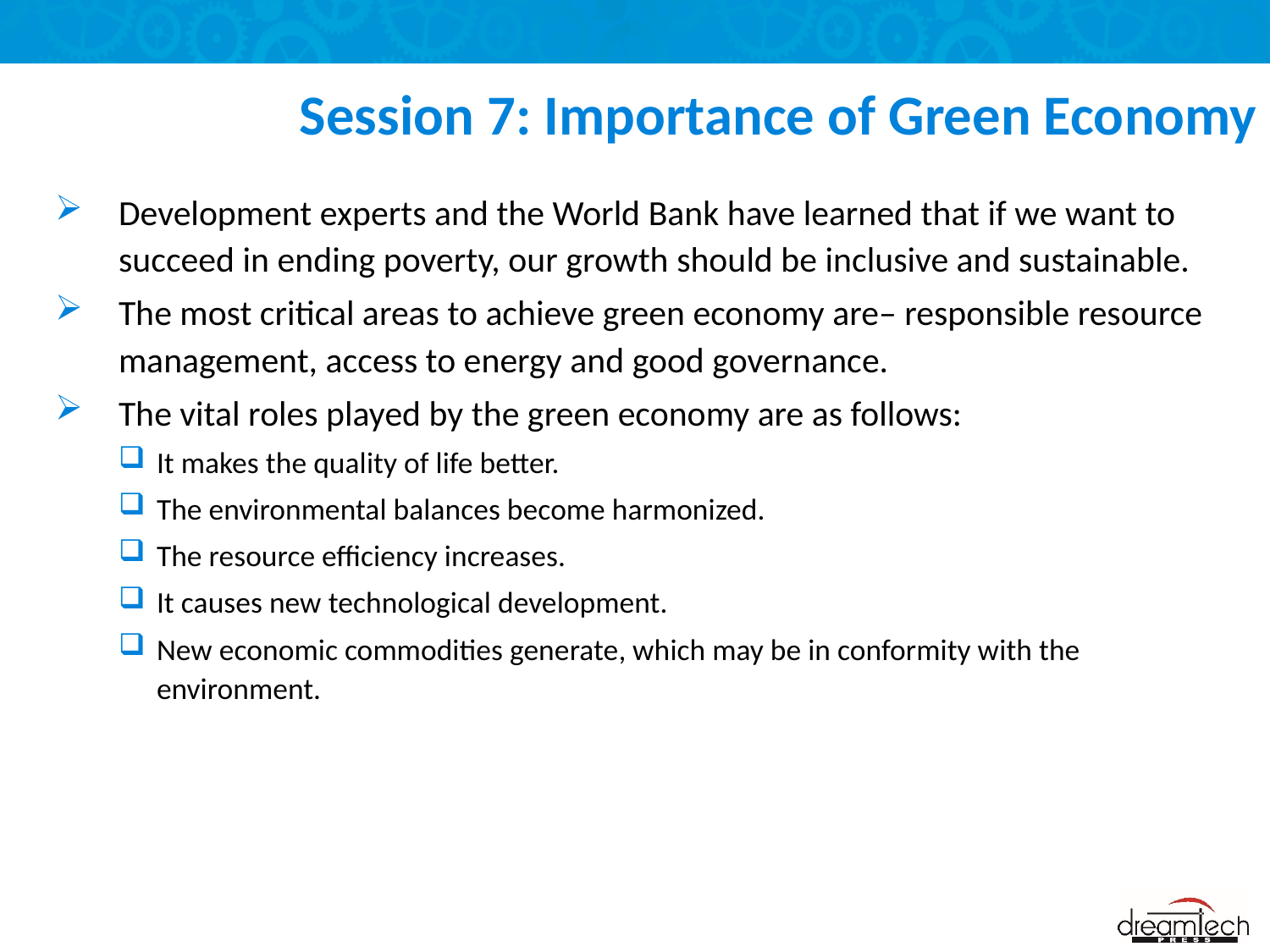

# Session 7: Importance of Green Economy
Development experts and the World Bank have learned that if we want to succeed in ending poverty, our growth should be inclusive and sustainable.
The most critical areas to achieve green economy are– responsible resource management, access to energy and good governance.
The vital roles played by the green economy are as follows:
It makes the quality of life better.
The environmental balances become harmonized.
The resource efficiency increases.
It causes new technological development.
New economic commodities generate, which may be in conformity with the environment.